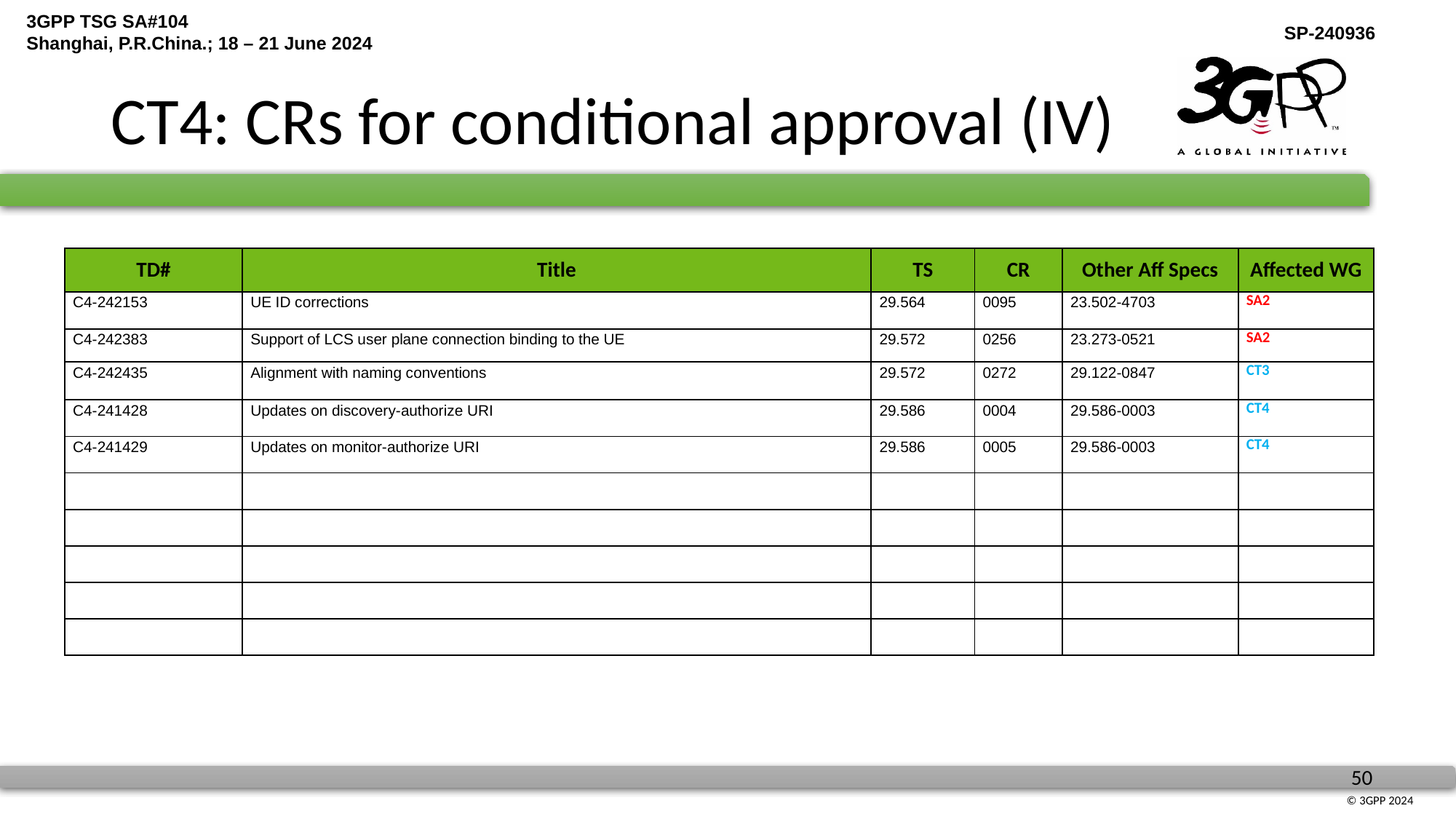

# CT4: CRs for conditional approval (IV)
| TD# | Title | TS | CR | Other Aff Specs | Affected WG |
| --- | --- | --- | --- | --- | --- |
| C4-242153 | UE ID corrections | 29.564 | 0095 | 23.502-4703 | SA2 |
| C4-242383 | Support of LCS user plane connection binding to the UE | 29.572 | 0256 | 23.273-0521 | SA2 |
| C4-242435 | Alignment with naming conventions | 29.572 | 0272 | 29.122-0847 | CT3 |
| C4-241428 | Updates on discovery-authorize URI | 29.586 | 0004 | 29.586-0003 | CT4 |
| C4-241429 | Updates on monitor-authorize URI | 29.586 | 0005 | 29.586-0003 | CT4 |
|  |  |  |  |  |  |
|  |  |  |  |  |  |
|  |  |  |  |  |  |
|  |  |  |  |  |  |
|  |  |  |  |  |  |